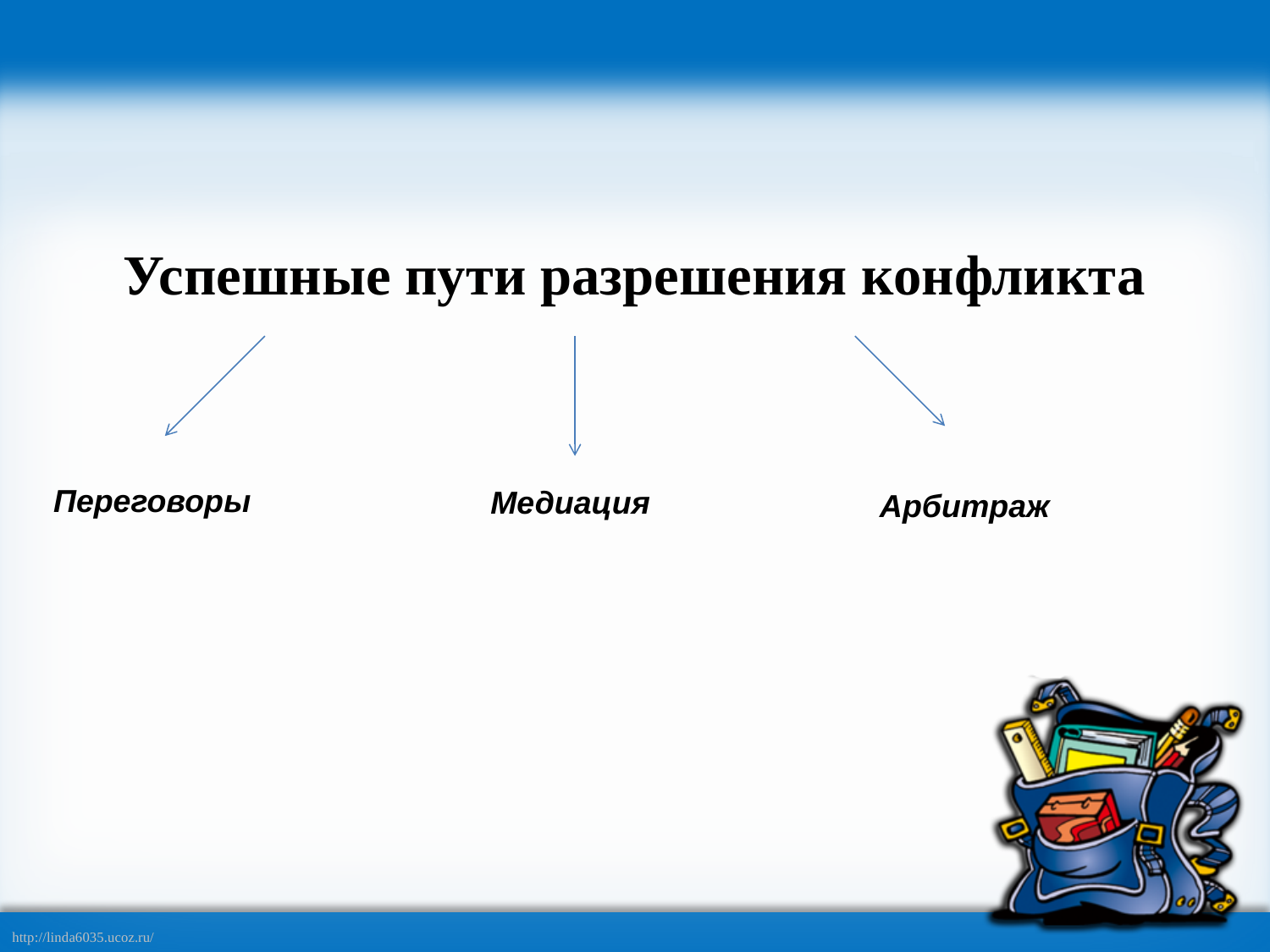

#
Успешные пути разрешения конфликта
Переговоры
Медиация
Арбитраж